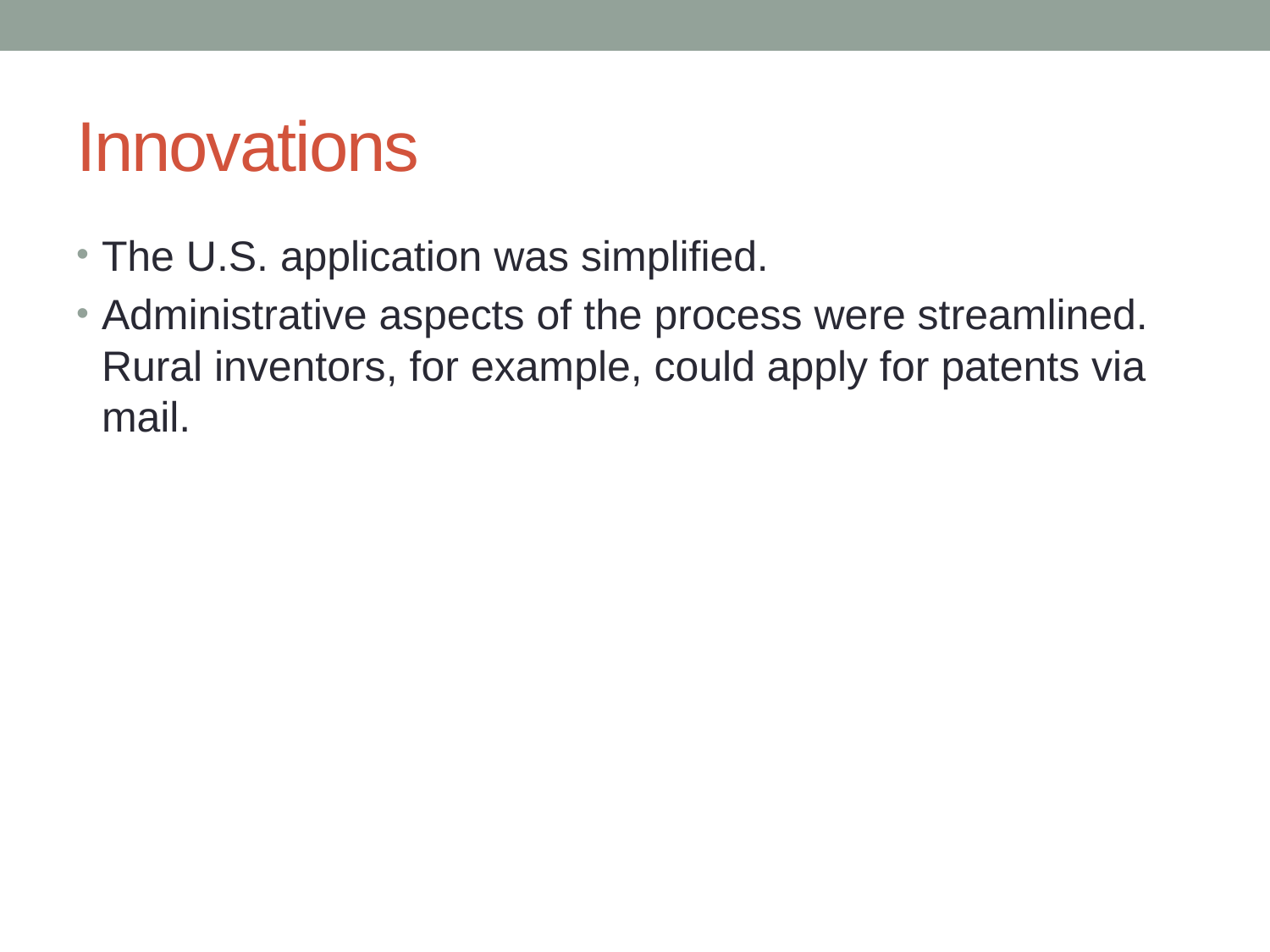

# Innovations
The U.S. application was simplified.
Administrative aspects of the process were streamlined. Rural inventors, for example, could apply for patents via mail.